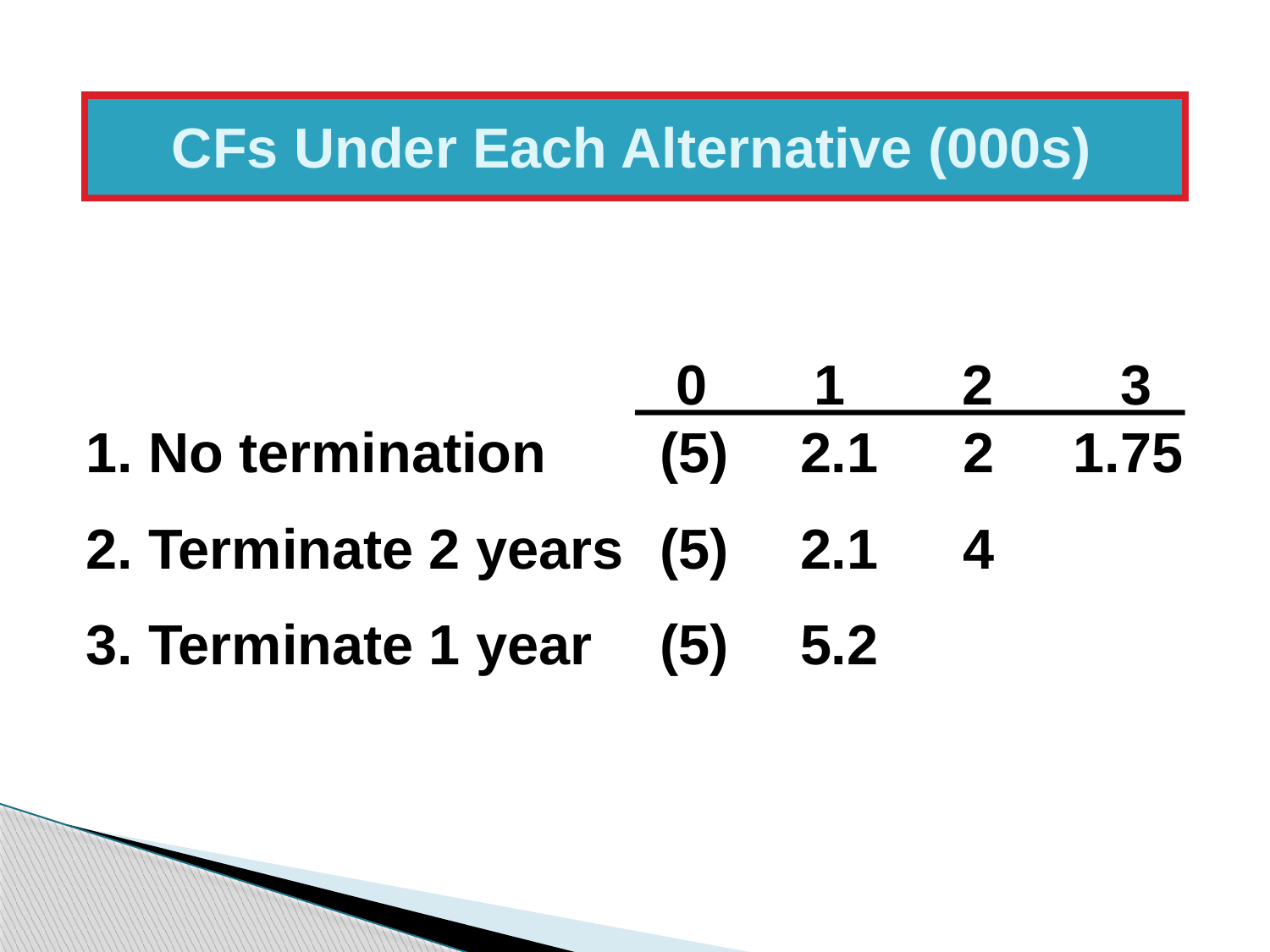

CFs Under Each Alternative (000s)
0
1
2
3
1. No termination
2. Terminate 2 years
3. Terminate 1 year
(5)
(5)
(5)
2.1
2.1
5.2
2
4

1.75